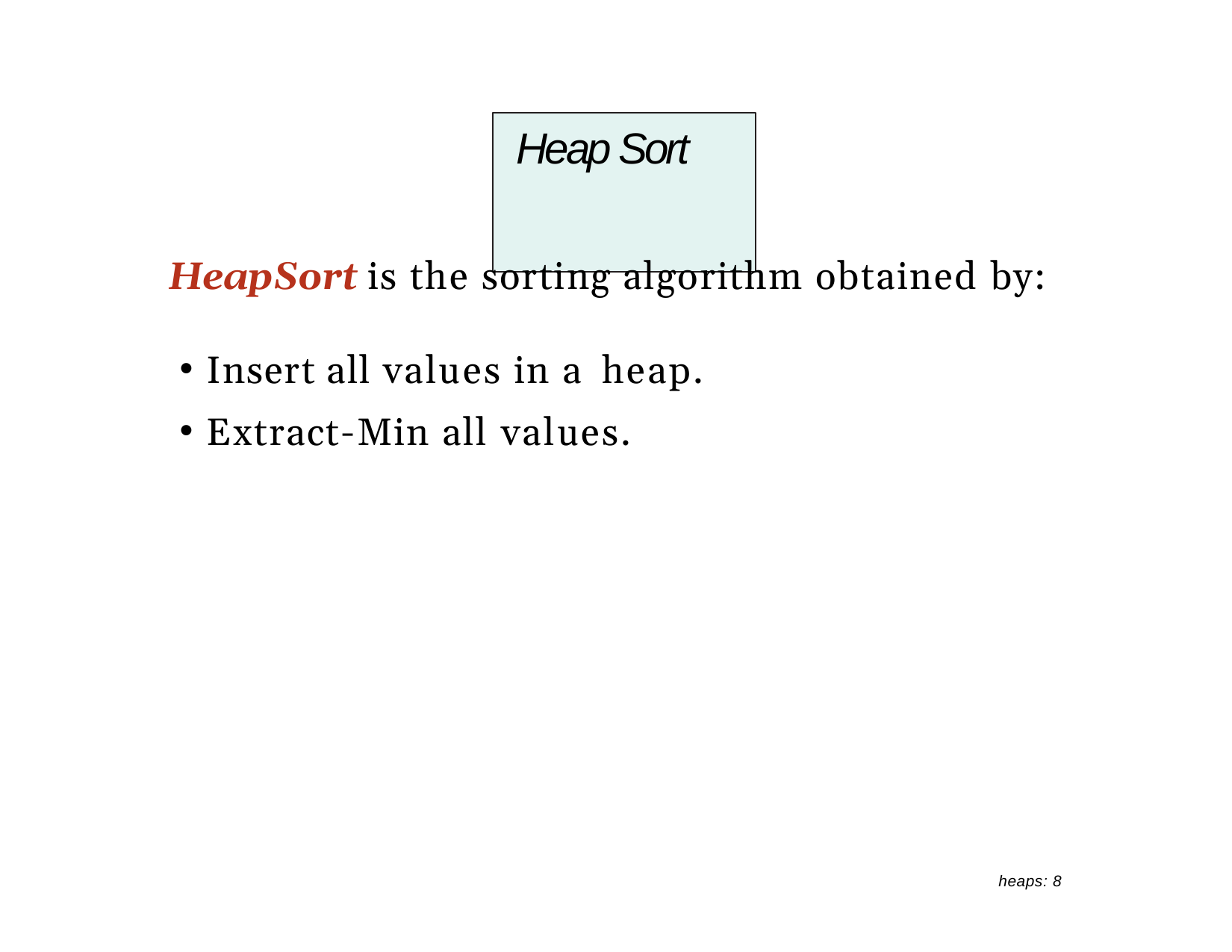

# Heap Sort
HeapSort is the sorting algorithm obtained by:

Insert all values in a heap.
Extract-Min all values.
heaps: 8